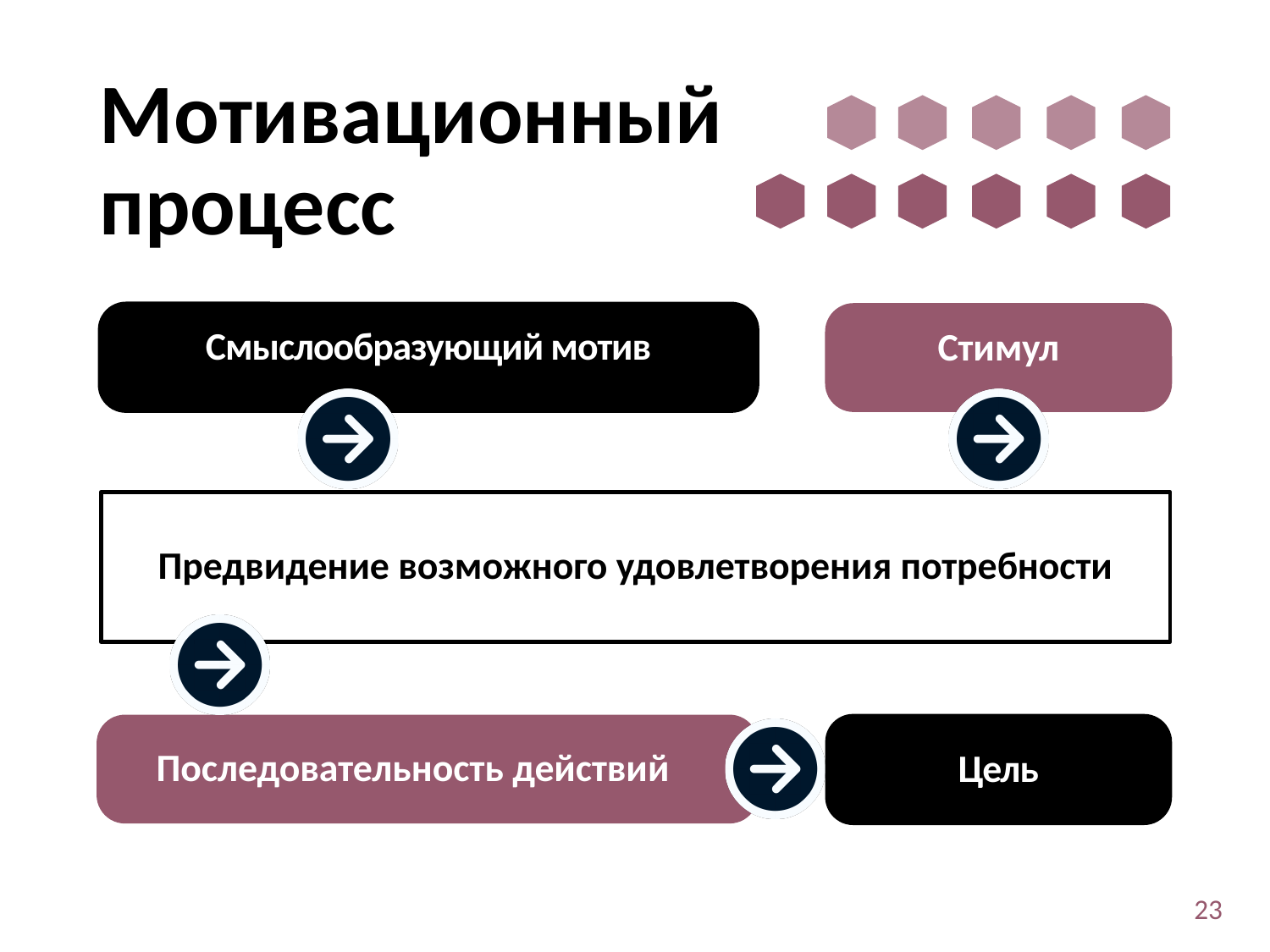

# Мотивационный процесс

Смыслообразующий мотив
Стимул

Предвидение возможного удовлетворения потребности

Цель
Последовательность действий

23